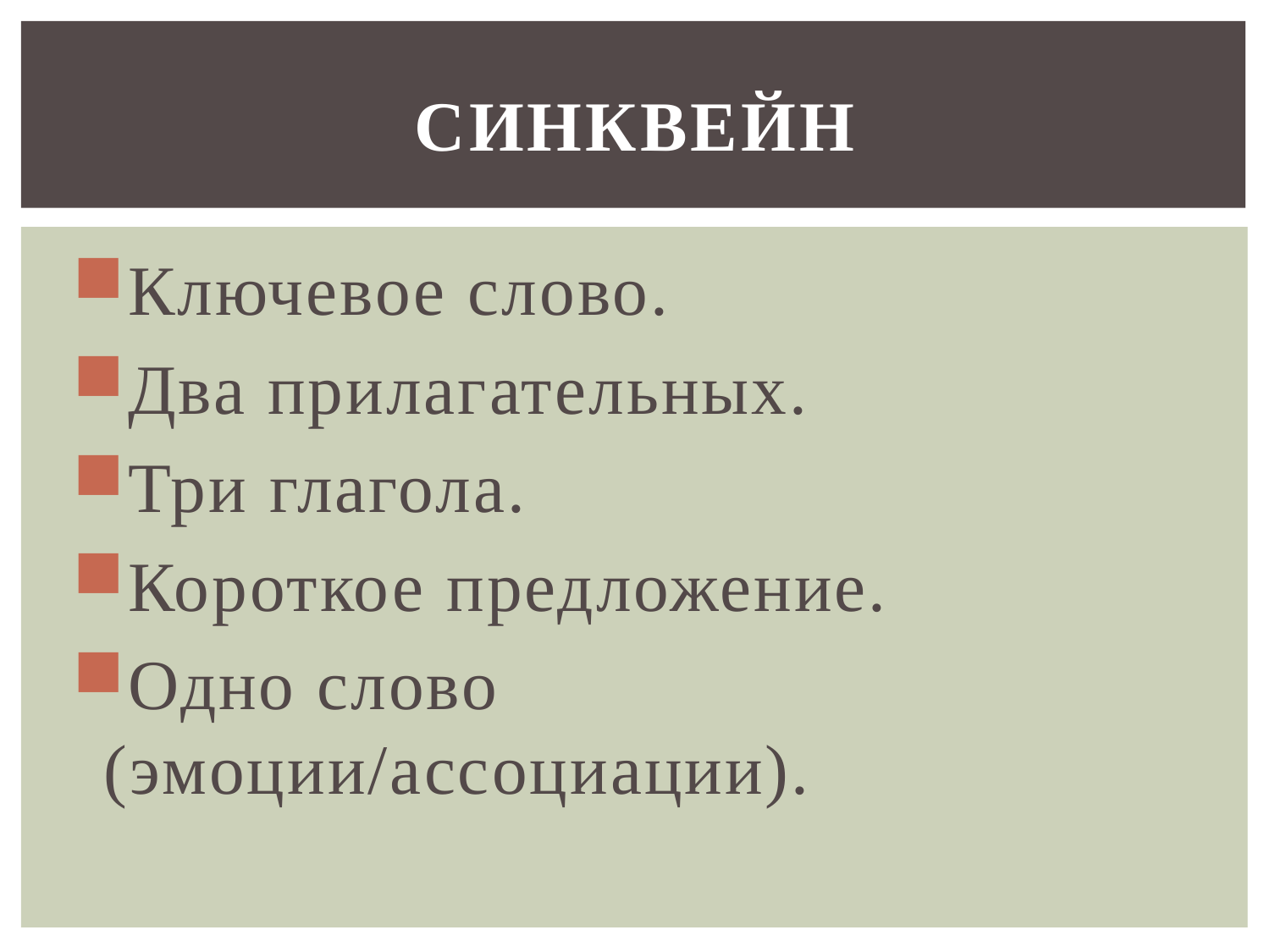

# СИНКВЕЙН
Ключевое слово.
Два прилагательных.
Три глагола.
Короткое предложение.
Одно слово (эмоции/ассоциации).